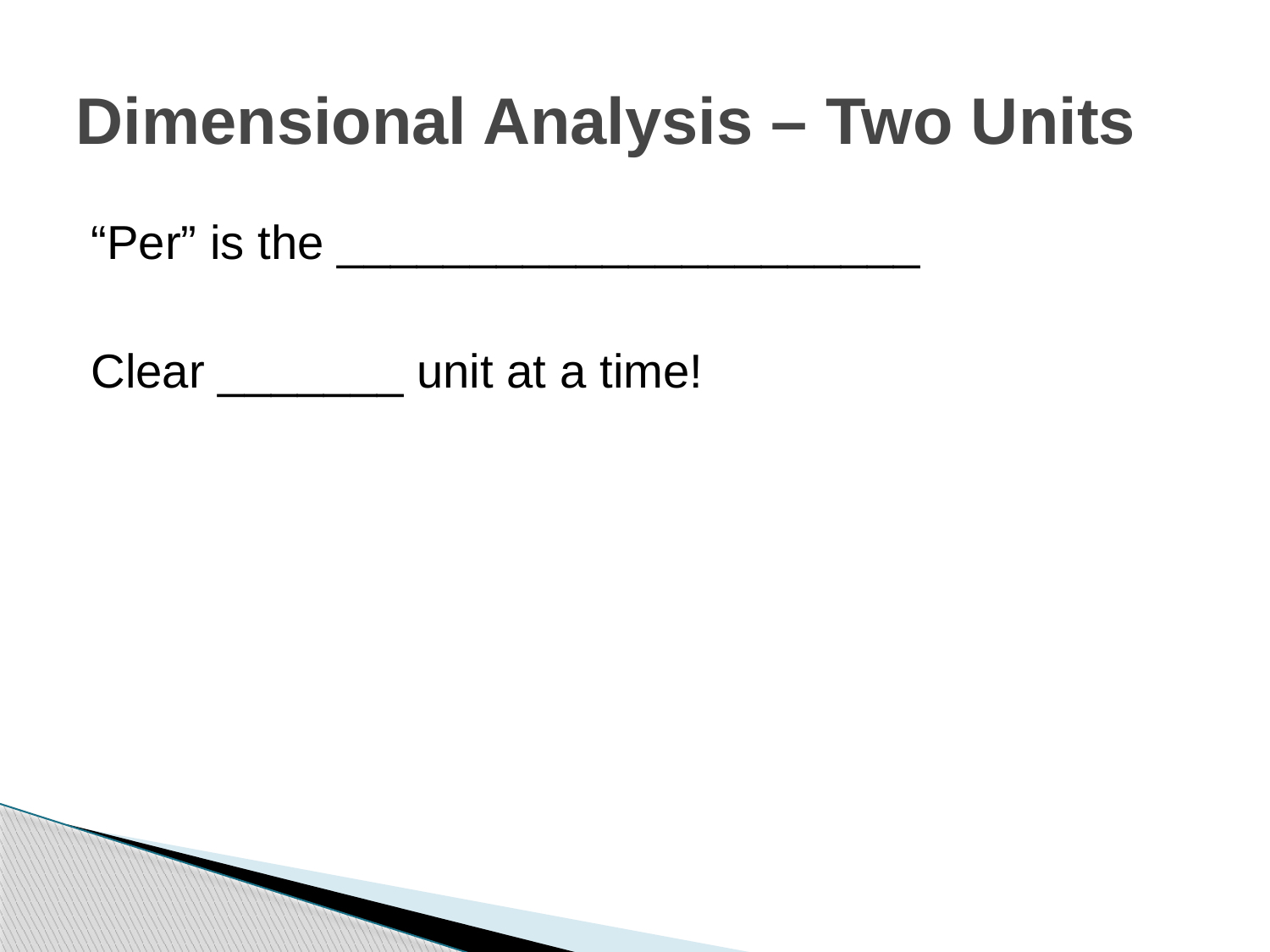

# Dimensional Analysis – Two Units
“Per” is the ______________________

Clear _______ unit at a time!